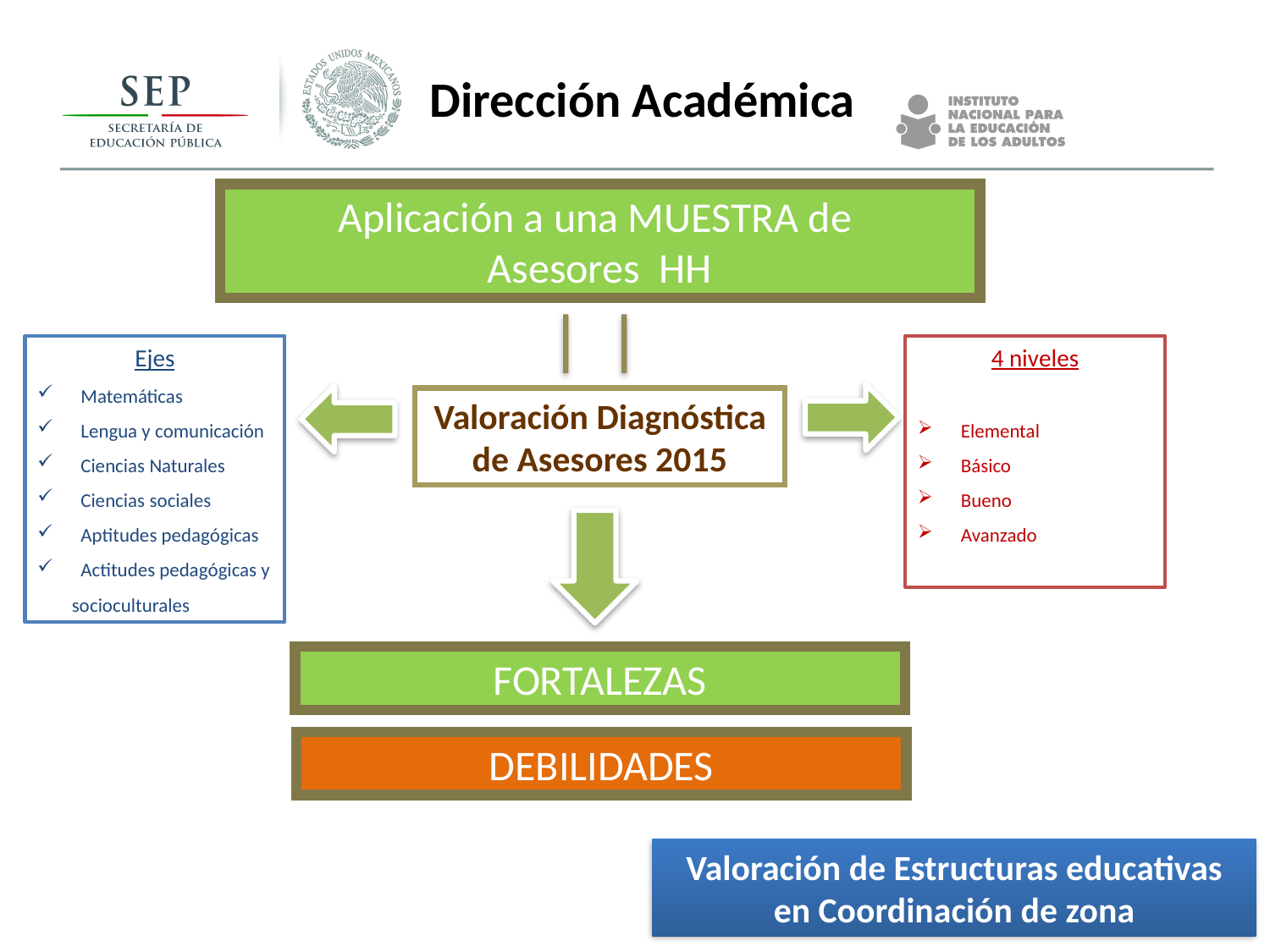

Dirección Académica
Aplicación a una MUESTRA de
Asesores  HH

Ejes
   Matemáticas
   Lengua y comunicación
   Ciencias Naturales
   Ciencias sociales
   Aptitudes pedagógicas
   Actitudes pedagógicas y  socioculturales
4 niveles

   Elemental
   Básico
   Bueno
   Avanzado

Valoración Diagnóstica de Asesores 2015

FORTALEZAS
DEBILIDADES
Valoración de Estructuras educativas en Coordinación de zona